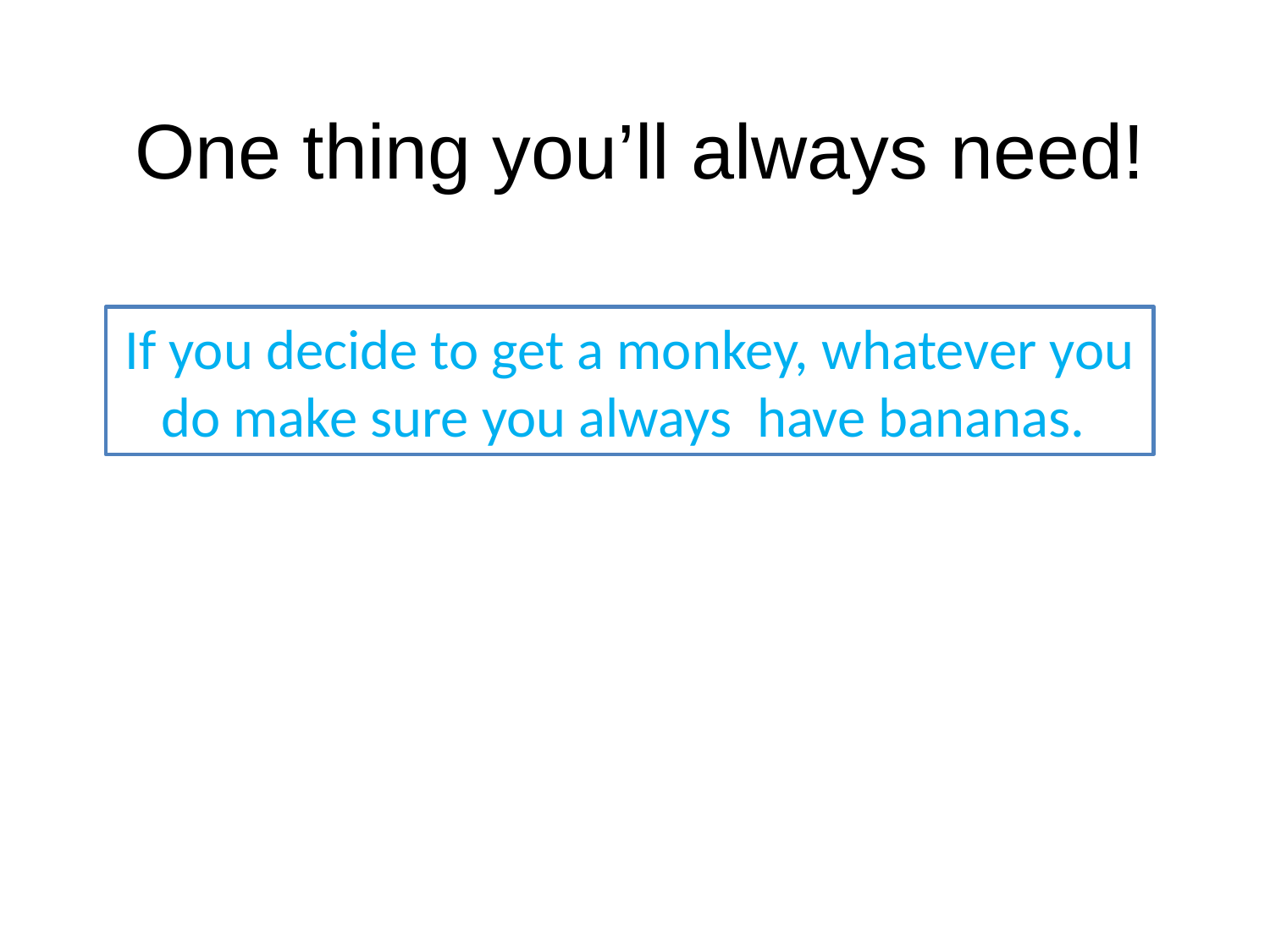

One thing you’ll always need!
If you decide to get a monkey, whatever you do make sure you always  have bananas.